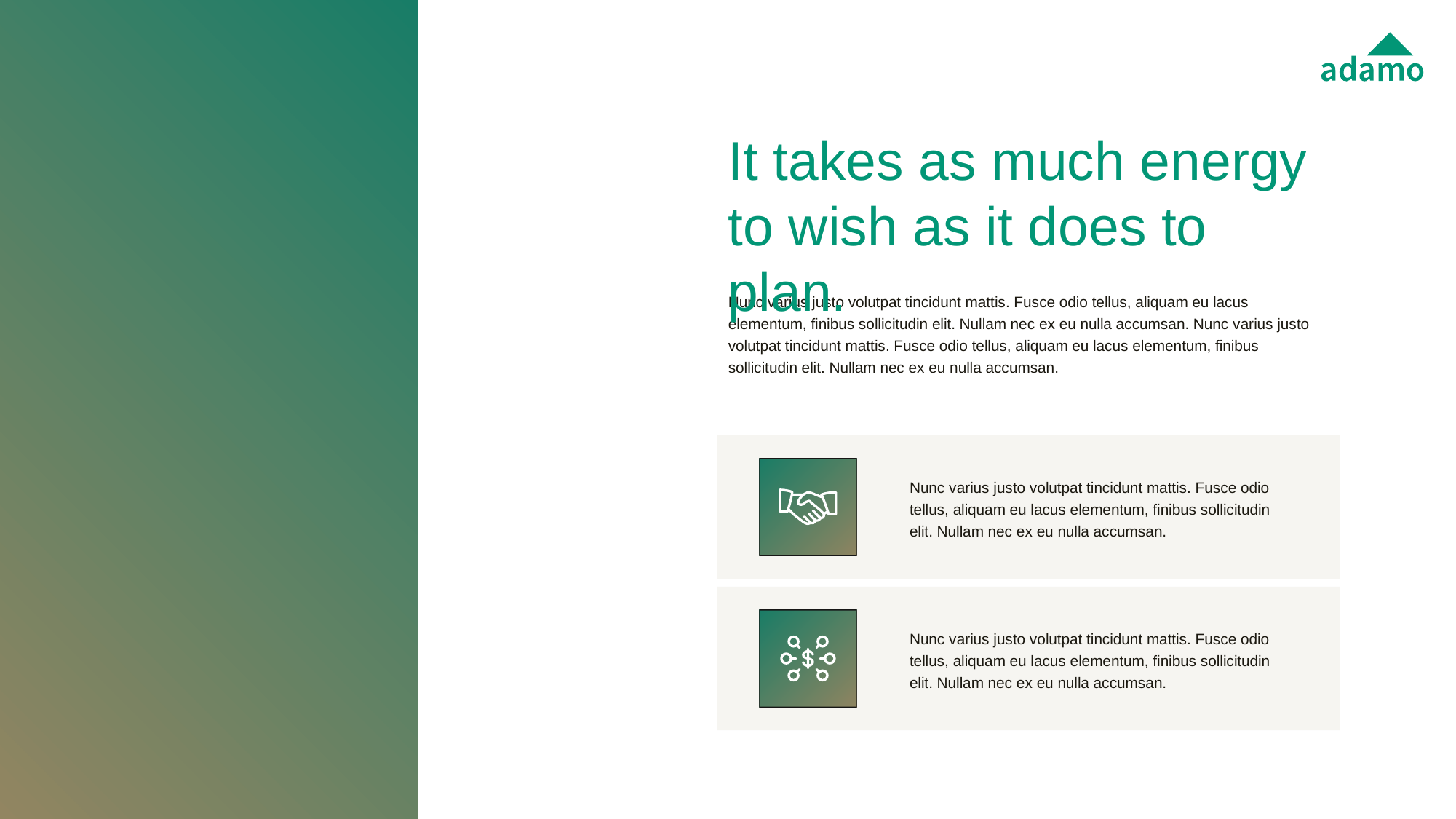

# It takes as much energy to wish as it does to plan.
Nunc varius justo volutpat tincidunt mattis. Fusce odio tellus, aliquam eu lacus elementum, finibus sollicitudin elit. Nullam nec ex eu nulla accumsan. Nunc varius justo volutpat tincidunt mattis. Fusce odio tellus, aliquam eu lacus elementum, finibus sollicitudin elit. Nullam nec ex eu nulla accumsan.

Nunc varius justo volutpat tincidunt mattis. Fusce odio tellus, aliquam eu lacus elementum, finibus sollicitudin elit. Nullam nec ex eu nulla accumsan.

Nunc varius justo volutpat tincidunt mattis. Fusce odio tellus, aliquam eu lacus elementum, finibus sollicitudin elit. Nullam nec ex eu nulla accumsan.